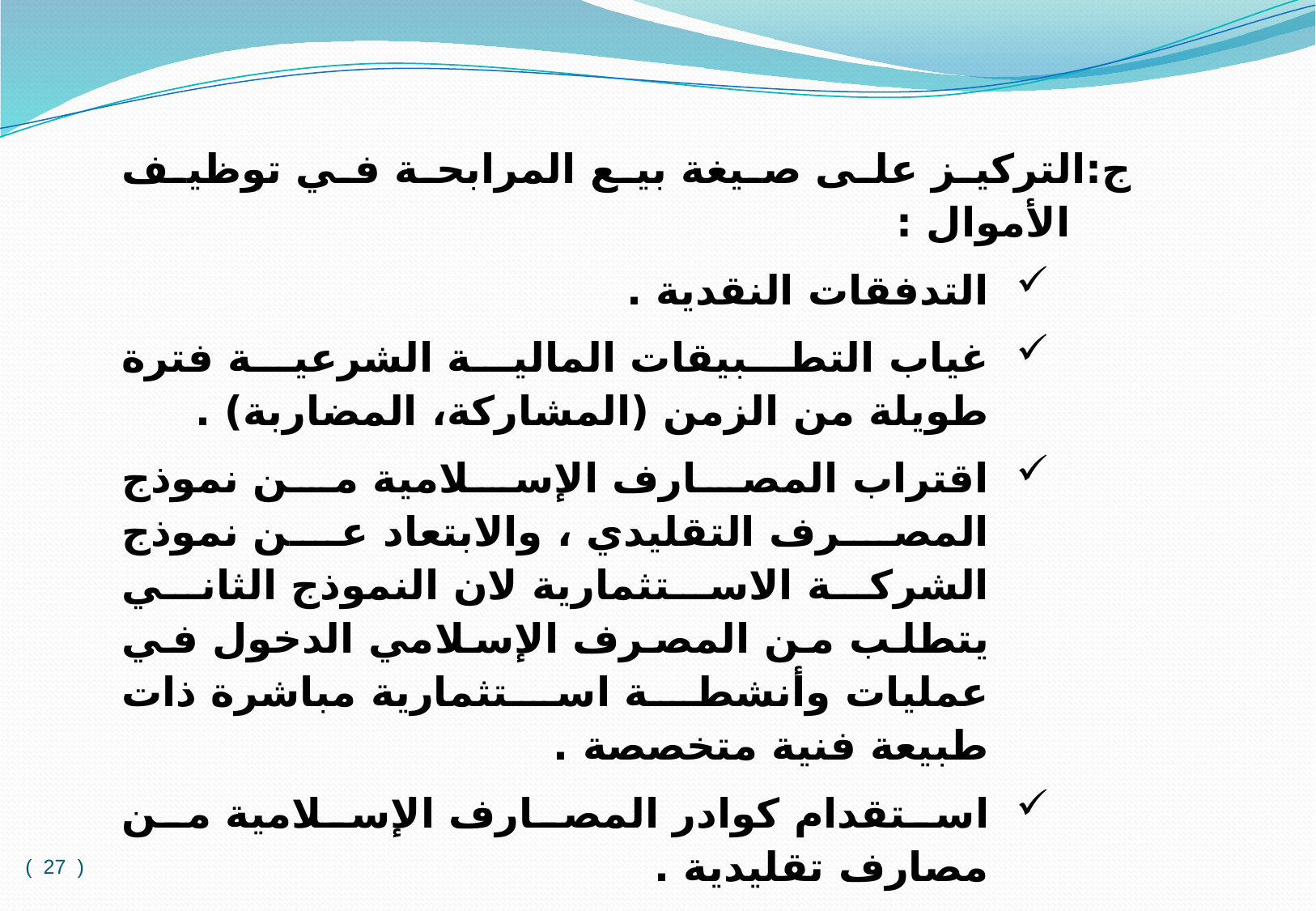

ج:	التركيز على صيغة بيع المرابحة في توظيف الأموال :
التدفقات النقدية .
غياب التطبيقات المالية الشرعية فترة طويلة من الزمن (المشاركة، المضاربة) .
اقتراب المصارف الإسلامية من نموذج المصرف التقليدي ، والابتعاد عن نموذج الشركة الاستثمارية لان النموذج الثاني يتطلب من المصرف الإسلامي الدخول في عمليات وأنشطة استثمارية مباشرة ذات طبيعة فنية متخصصة .
استقدام كوادر المصارف الإسلامية من مصارف تقليدية .
(  27  )